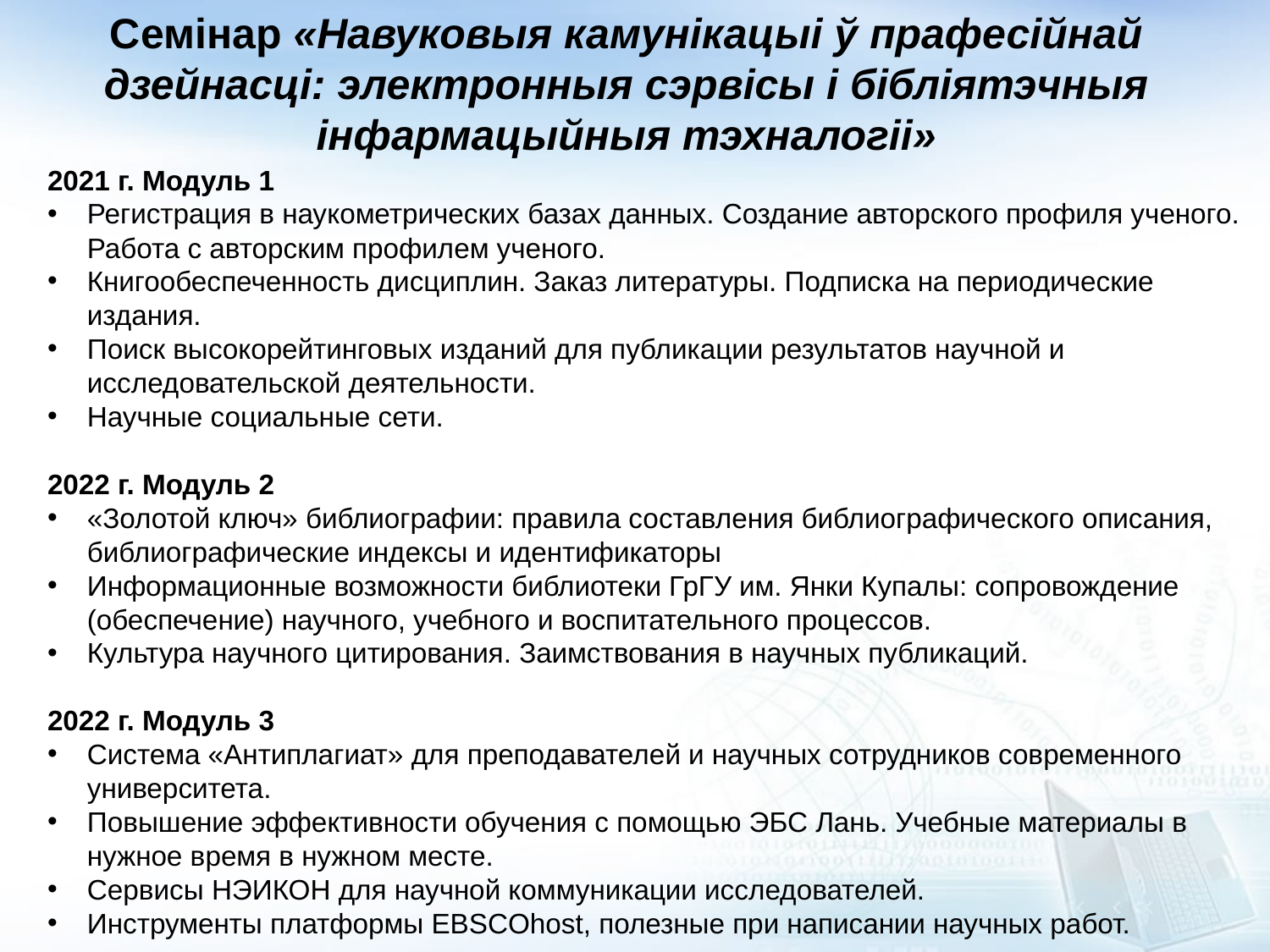

# Семінар «Навуковыя камунікацыі ў прафесійнай дзейнасці: электронныя сэрвісы і бібліятэчныя інфармацыйныя тэхналогіі»
2021 г. Модуль 1
Регистрация в наукометрических базах данных. Создание авторского профиля ученого. Работа с авторским профилем ученого.
Книгообеспеченность дисциплин. Заказ литературы. Подписка на периодические издания.
Поиск высокорейтинговых изданий для публикации результатов научной и исследовательской деятельности.
Научные социальные сети.

2022 г. Модуль 2
«Золотой ключ» библиографии: правила составления библиографического описания, библиографические индексы и идентификаторы
Информационные возможности библиотеки ГрГУ им. Янки Купалы: сопровождение (обеспечение) научного, учебного и воспитательного процессов.
Культура научного цитирования. Заимствования в научных публикаций.

2022 г. Модуль 3
Система «Антиплагиат» для преподавателей и научных сотрудников современного университета.
Повышение эффективности обучения с помощью ЭБС Лань. Учебные материалы в нужное время в нужном месте.
Сервисы НЭИКОН для научной коммуникации исследователей.
Инструменты платформы EBSCOhost, полезные при написании научных работ.